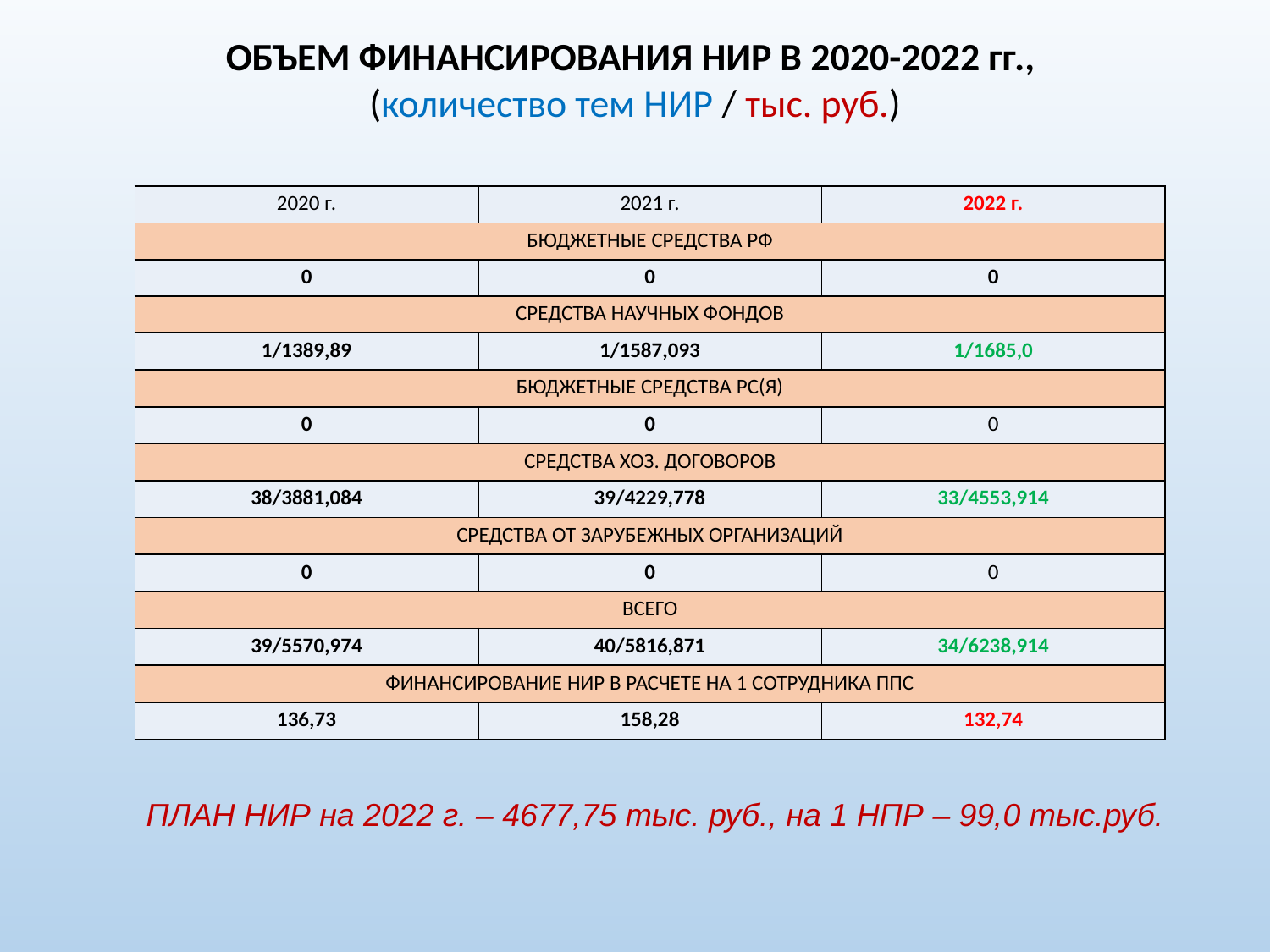

ОБЪЕМ ФИНАНСИРОВАНИЯ НИР В 2020-2022 гг.,
(количество тем НИР / тыс. руб.)
| 2020 г. | 2021 г. | 2022 г. |
| --- | --- | --- |
| БЮДЖЕТНЫЕ СРЕДСТВА РФ |  |  |
| 0 | 0 | 0 |
| СРЕДСТВА НАУЧНЫХ ФОНДОВ |  |  |
| 1/1389,89 | 1/1587,093 | 1/1685,0 |
| БЮДЖЕТНЫЕ СРЕДСТВА РС(Я) |  |  |
| 0 | 0 | 0 |
| СРЕДСТВА ХОЗ. ДОГОВОРОВ |  |  |
| 38/3881,084 | 39/4229,778 | 33/4553,914 |
| СРЕДСТВА ОТ ЗАРУБЕЖНЫХ ОРГАНИЗАЦИЙ |  |  |
| 0 | 0 | 0 |
| ВСЕГО |  |  |
| 39/5570,974 | 40/5816,871 | 34/6238,914 |
| ФИНАНСИРОВАНИЕ НИР В РАСЧЕТЕ НА 1 СОТРУДНИКА ППС |  |  |
| 136,73 | 158,28 | 132,74 |
ПЛАН НИР на 2022 г. – 4677,75 тыс. руб., на 1 НПР – 99,0 тыс.руб.